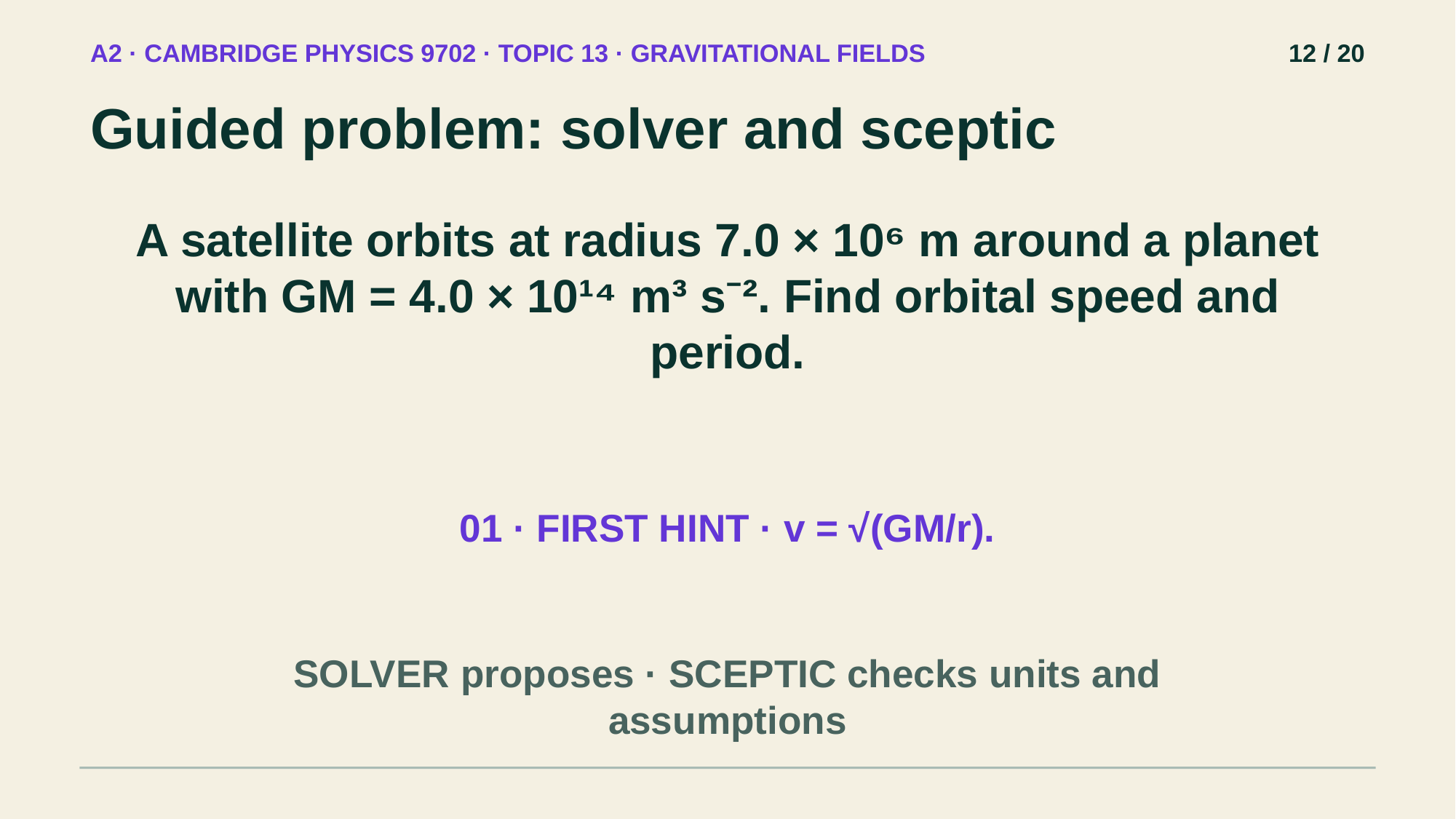

A2 · CAMBRIDGE PHYSICS 9702 · TOPIC 13 · GRAVITATIONAL FIELDS
12 / 20
Guided problem: solver and sceptic
A satellite orbits at radius 7.0 × 10⁶ m around a planet with GM = 4.0 × 10¹⁴ m³ s⁻². Find orbital speed and period.
01 · FIRST HINT · v = √(GM/r).
SOLVER proposes · SCEPTIC checks units and assumptions